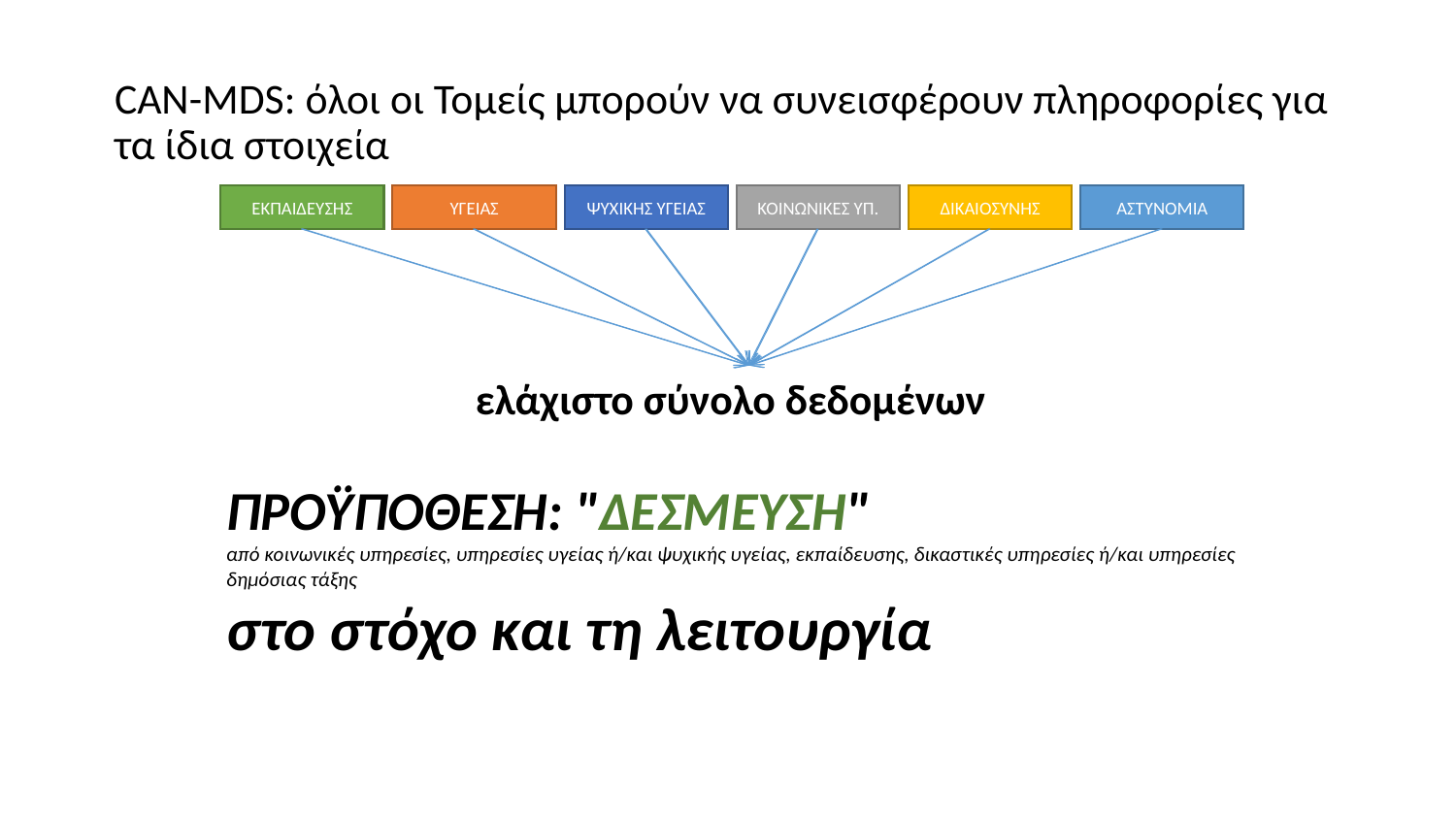

# CAN-MDS: όλοι οι Τομείς μπορούν να συνεισφέρουν πληροφορίες για τα ίδια στοιχεία
ΕΚΠΑΙΔΕΥΣΗΣ
ΥΓΕΙΑΣ
ΨΥΧΙΚΗΣ ΥΓΕΙΑΣ
ΚΟΙΝΩΝΙΚΕΣ ΥΠ.
ΔΙΚΑΙΟΣΥΝΗΣ
ΑΣΤΥΝΟΜΙΑ
ελάχιστο σύνολο δεδομένων

ΠΡΟΫΠΟΘΕΣΗ: "ΔΕΣΜΕΥΣΗ"
από κοινωνικές υπηρεσίες, υπηρεσίες υγείας ή/και ψυχικής υγείας, εκπαίδευσης, δικαστικές υπηρεσίες ή/και υπηρεσίες δημόσιας τάξης
στο στόχο και τη λειτουργία